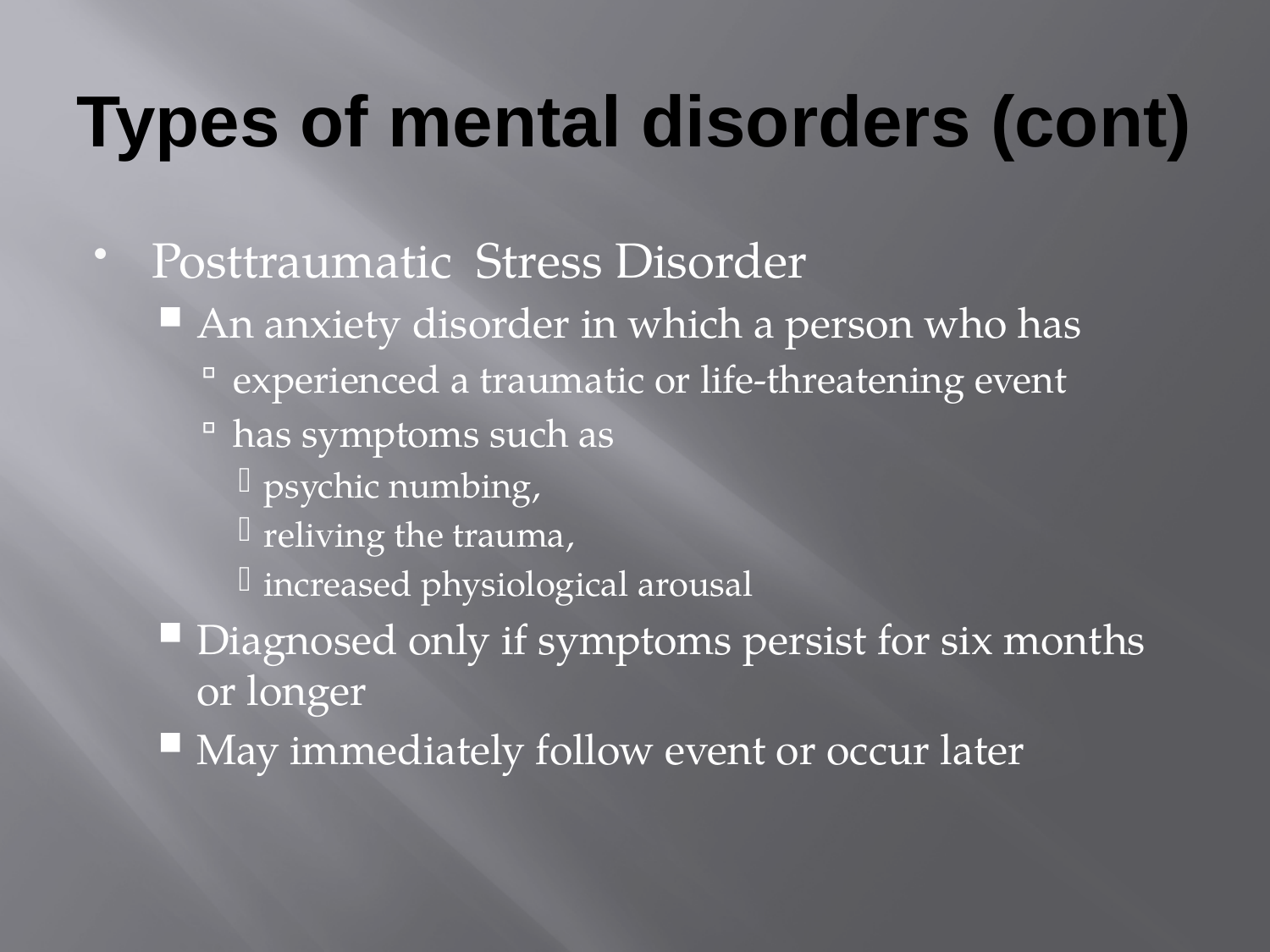

# Types of mental disorders (cont)
Posttraumatic  Stress Disorder
An anxiety disorder in which a person who has
experienced a traumatic or life-threatening event
has symptoms such as
psychic numbing,
reliving the trauma,
increased physiological arousal
Diagnosed only if symptoms persist for six months or longer
May immediately follow event or occur later